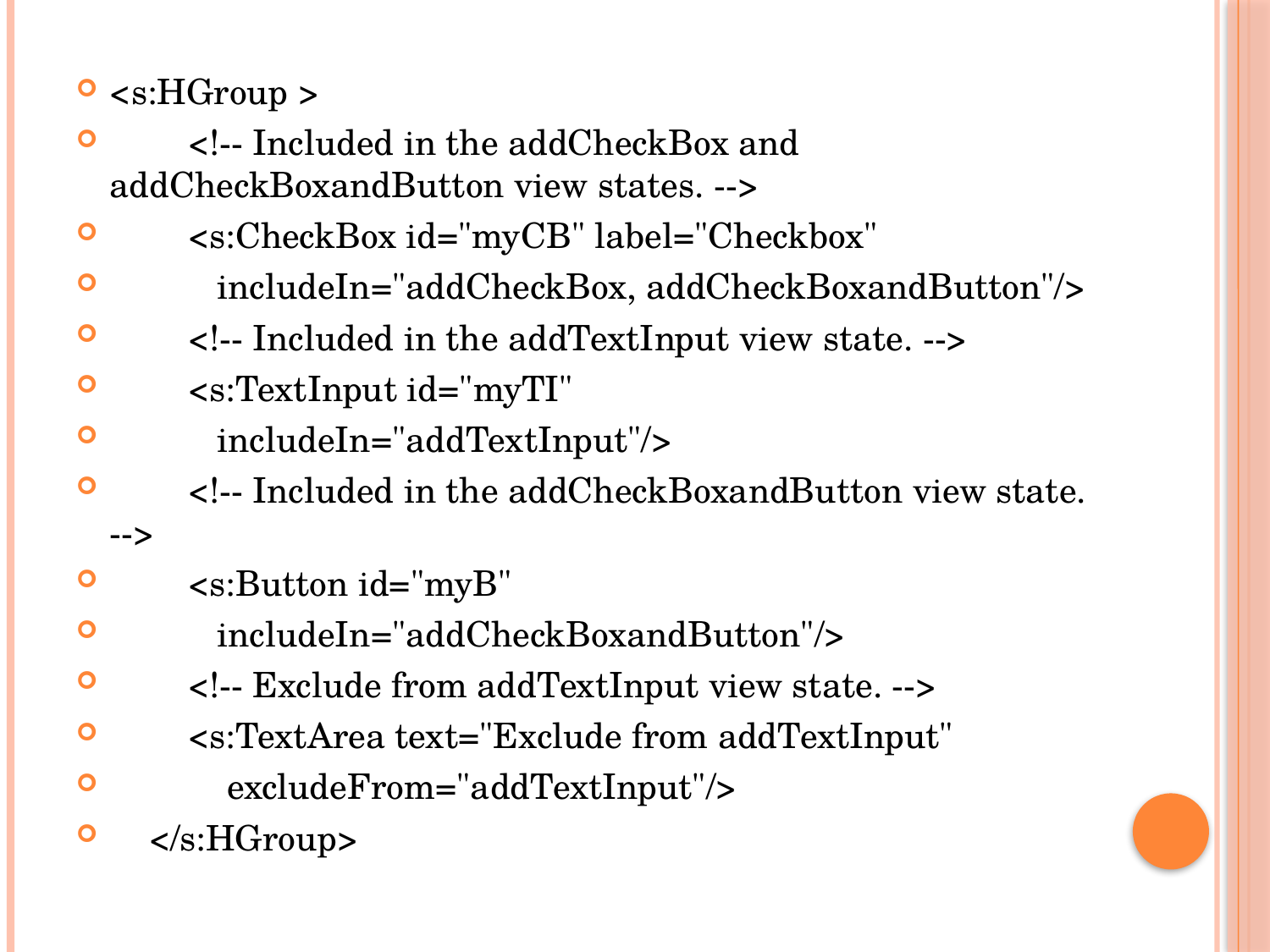

<s:HGroup >
        <!-- Included in the addCheckBox and addCheckBoxandButton view states. -->
        <s:CheckBox id="myCB" label="Checkbox"
           includeIn="addCheckBox, addCheckBoxandButton"/>
        <!-- Included in the addTextInput view state. -->
        <s:TextInput id="myTI"
           includeIn="addTextInput"/>
        <!-- Included in the addCheckBoxandButton view state. -->
        <s:Button id="myB"
           includeIn="addCheckBoxandButton"/>
        <!-- Exclude from addTextInput view state. -->
        <s:TextArea text="Exclude from addTextInput"
            excludeFrom="addTextInput"/>
    </s:HGroup>